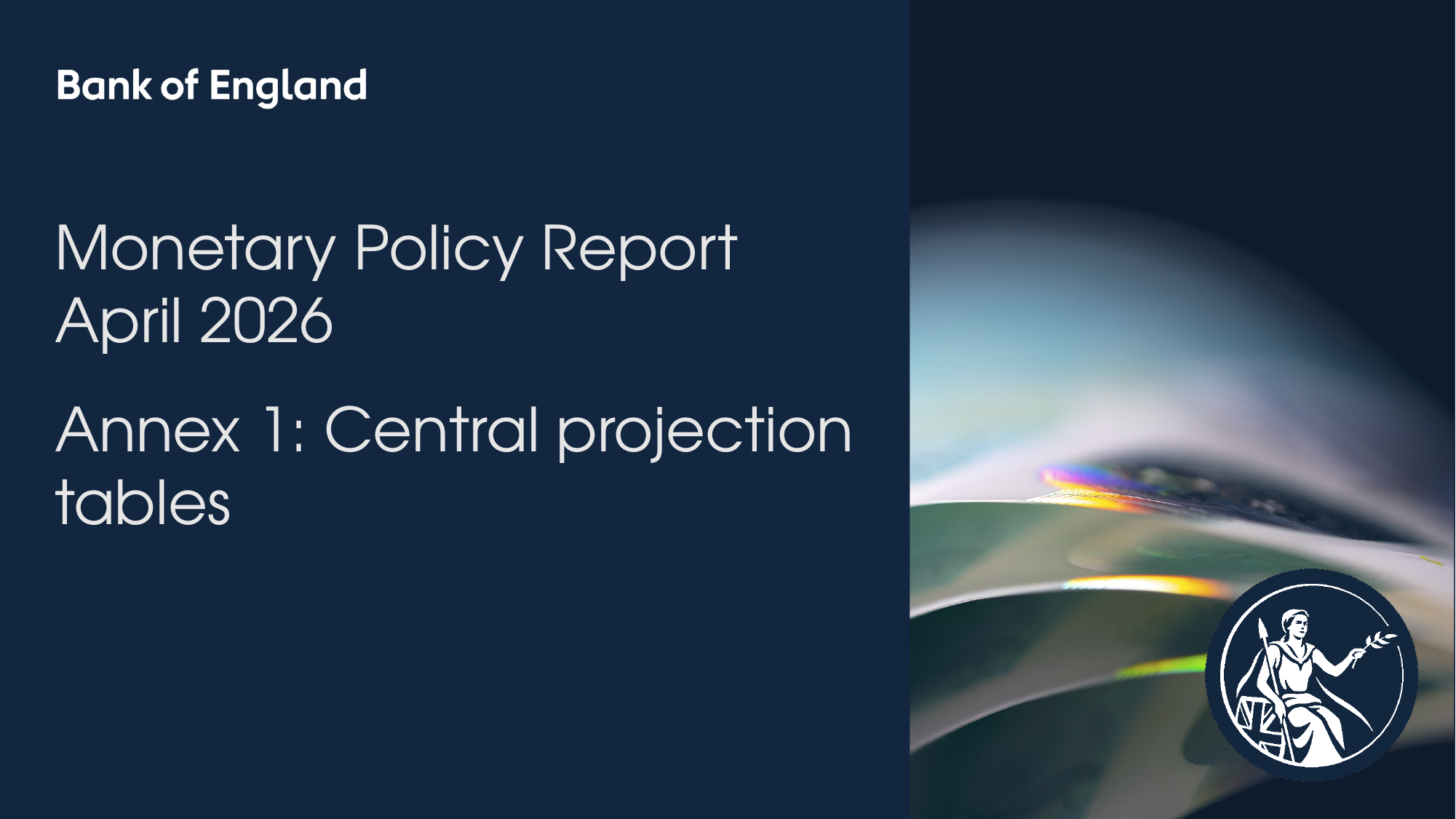

Monetary Policy Report
April 2026
Annex 1: Central projection tables